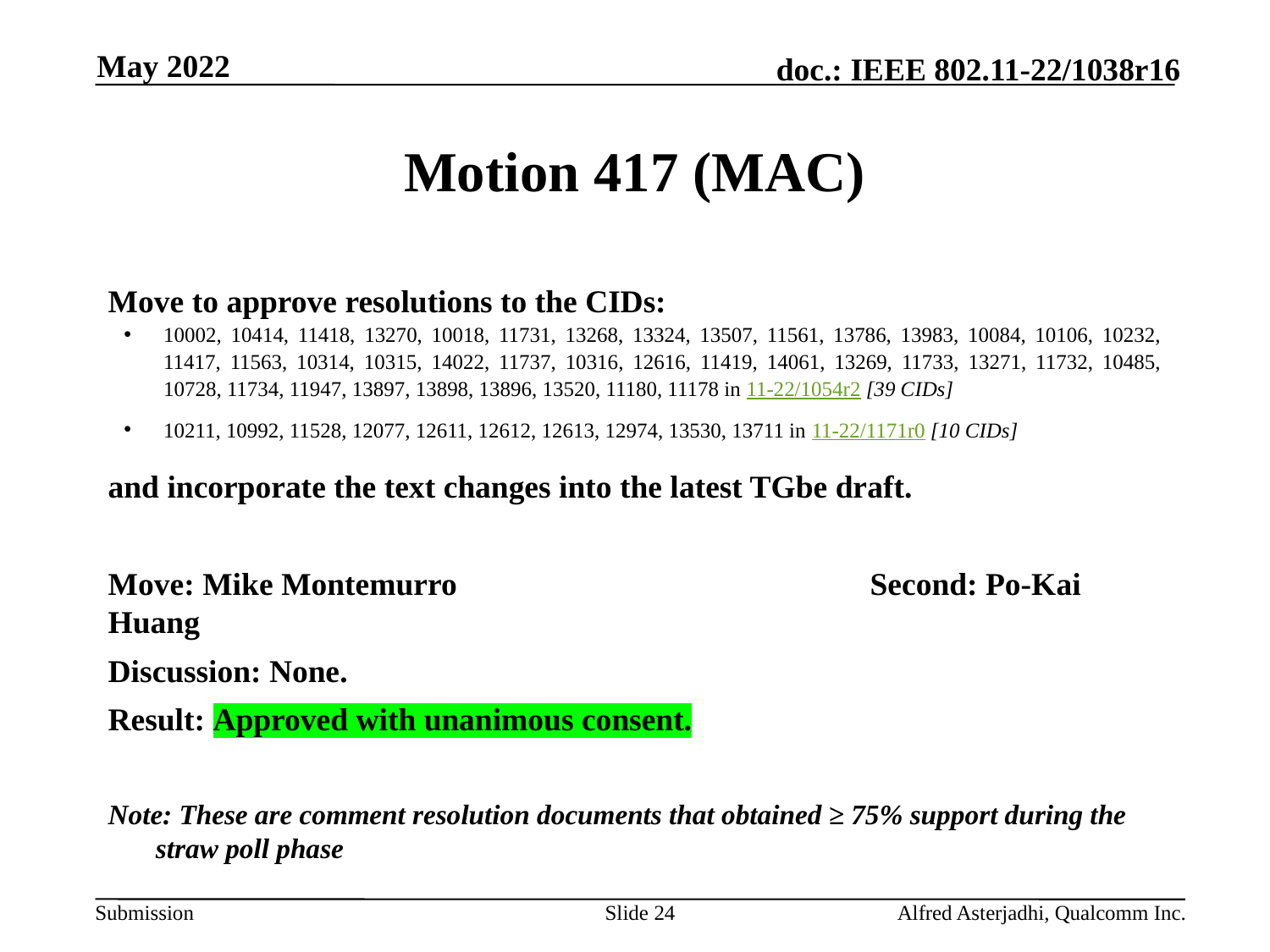

May 2022
# Motion 417 (MAC)
Move to approve resolutions to the CIDs:
10002, 10414, 11418, 13270, 10018, 11731, 13268, 13324, 13507, 11561, 13786, 13983, 10084, 10106, 10232, 11417, 11563, 10314, 10315, 14022, 11737, 10316, 12616, 11419, 14061, 13269, 11733, 13271, 11732, 10485, 10728, 11734, 11947, 13897, 13898, 13896, 13520, 11180, 11178 in 11-22/1054r2 [39 CIDs]
10211, 10992, 11528, 12077, 12611, 12612, 12613, 12974, 13530, 13711 in 11-22/1171r0 [10 CIDs]
and incorporate the text changes into the latest TGbe draft.

Move: Mike Montemurro				Second: Po-Kai Huang
Discussion: None.
Result: Approved with unanimous consent.

Note: These are comment resolution documents that obtained ≥ 75% support during the straw poll phase
Slide 24
Alfred Asterjadhi, Qualcomm Inc.